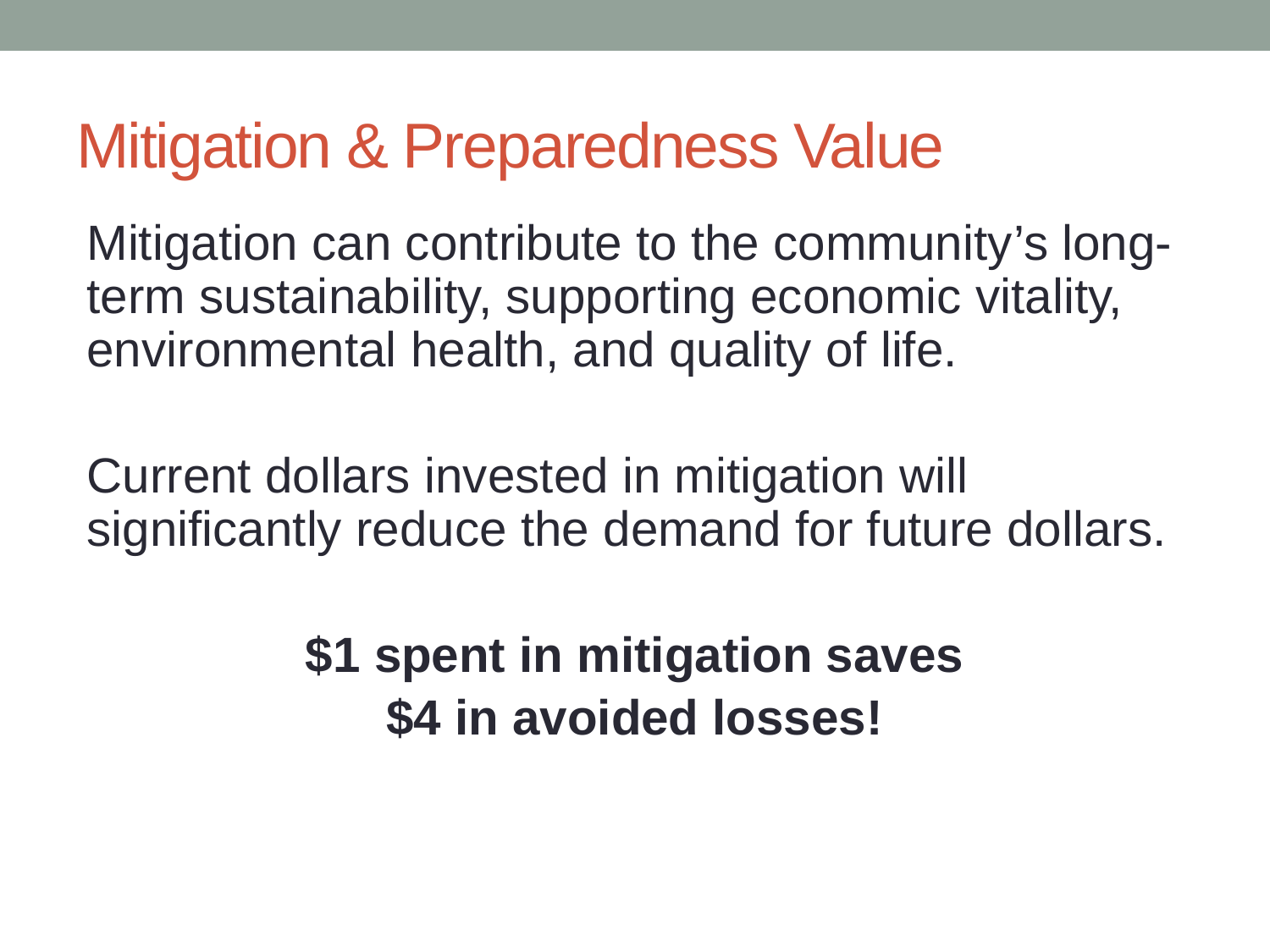

# Mitigation & Preparedness Value
Mitigation can contribute to the community’s long-term sustainability, supporting economic vitality, environmental health, and quality of life.

Current dollars invested in mitigation will significantly reduce the demand for future dollars.

$1 spent in mitigation saves
$4 in avoided losses!